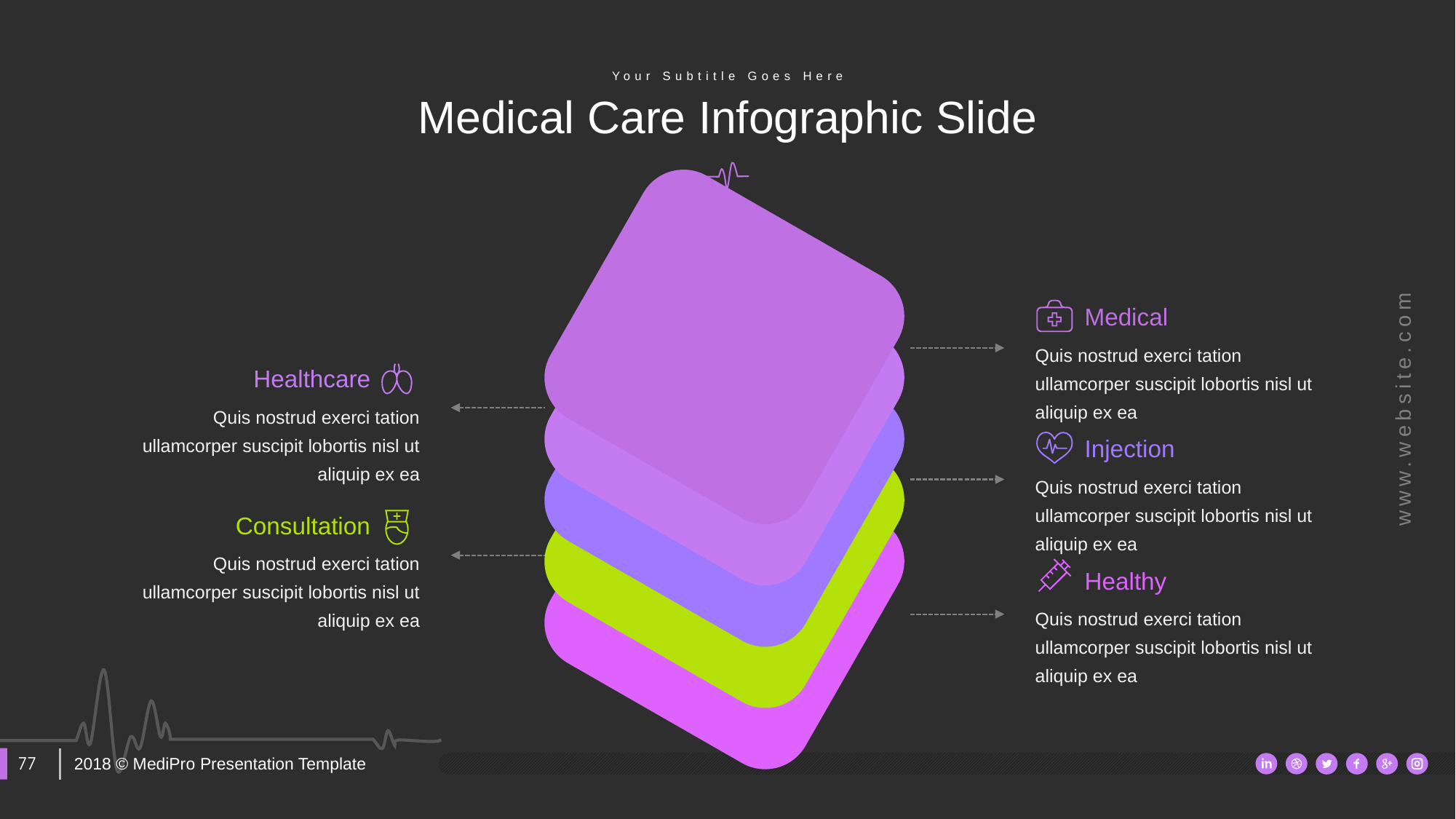

Your Subtitle Goes Here
Medical Care Infographic Slide

Medical
Quis nostrud exerci tation ullamcorper suscipit lobortis nisl ut aliquip ex ea

Healthcare
Quis nostrud exerci tation ullamcorper suscipit lobortis nisl ut aliquip ex ea

Injection
Quis nostrud exerci tation ullamcorper suscipit lobortis nisl ut aliquip ex ea

Consultation
Quis nostrud exerci tation ullamcorper suscipit lobortis nisl ut aliquip ex ea

Healthy
Quis nostrud exerci tation ullamcorper suscipit lobortis nisl ut aliquip ex ea